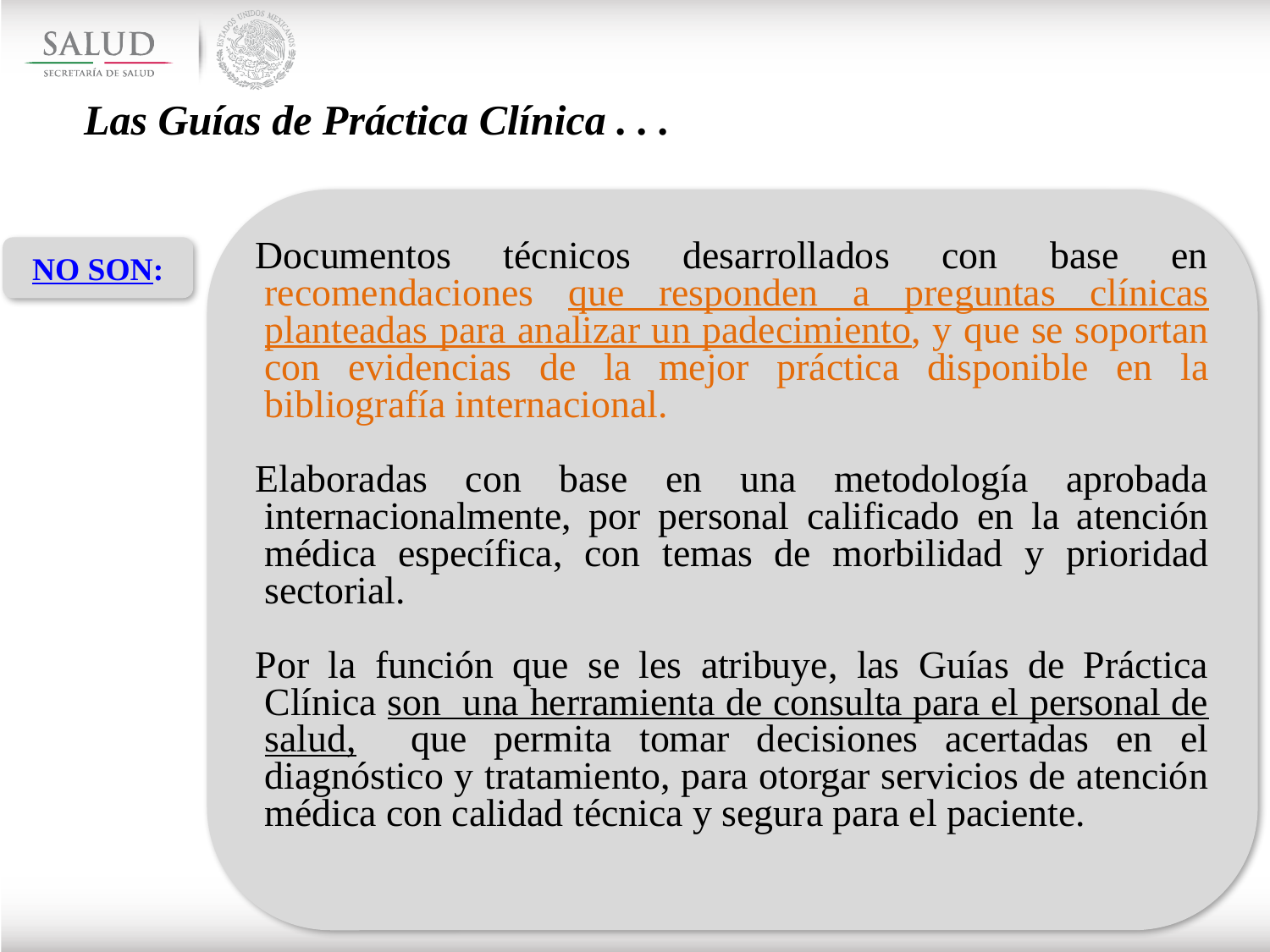

Las Guías de Práctica Clínica . . .
Documentos técnicos desarrollados con base en recomendaciones que responden a preguntas clínicas planteadas para analizar un padecimiento, y que se soportan con evidencias de la mejor práctica disponible en la bibliografía internacional.

Elaboradas con base en una metodología aprobada internacionalmente, por personal calificado en la atención médica específica, con temas de morbilidad y prioridad sectorial.

Por la función que se les atribuye, las Guías de Práctica Clínica son  una herramienta de consulta para el personal de salud,  que permita tomar decisiones acertadas en el diagnóstico y tratamiento, para otorgar servicios de atención médica con calidad técnica y segura para el paciente.

NO SON: